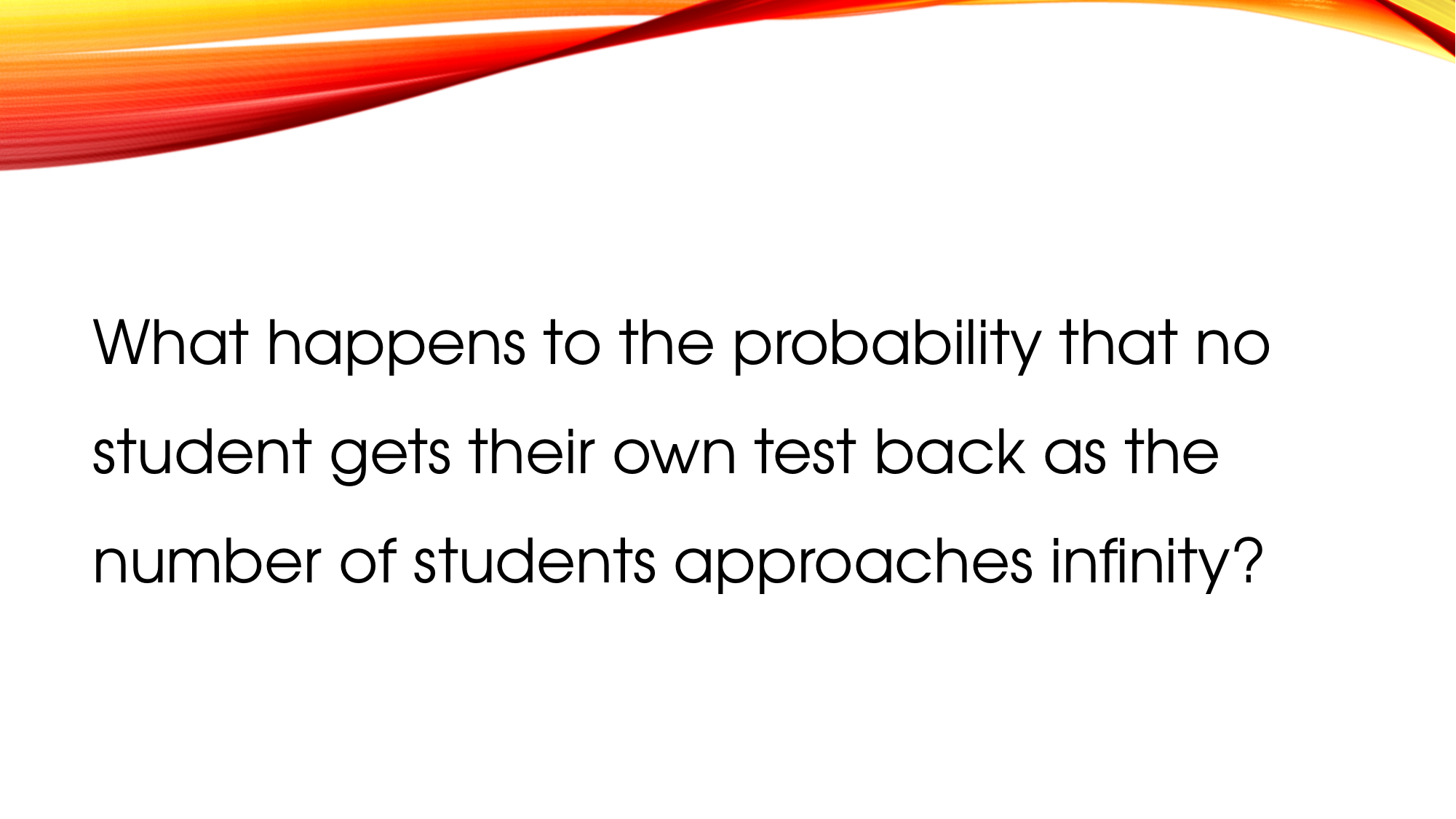

#
What happens to the probability that no student gets their own test back as the number of students approaches infinity?